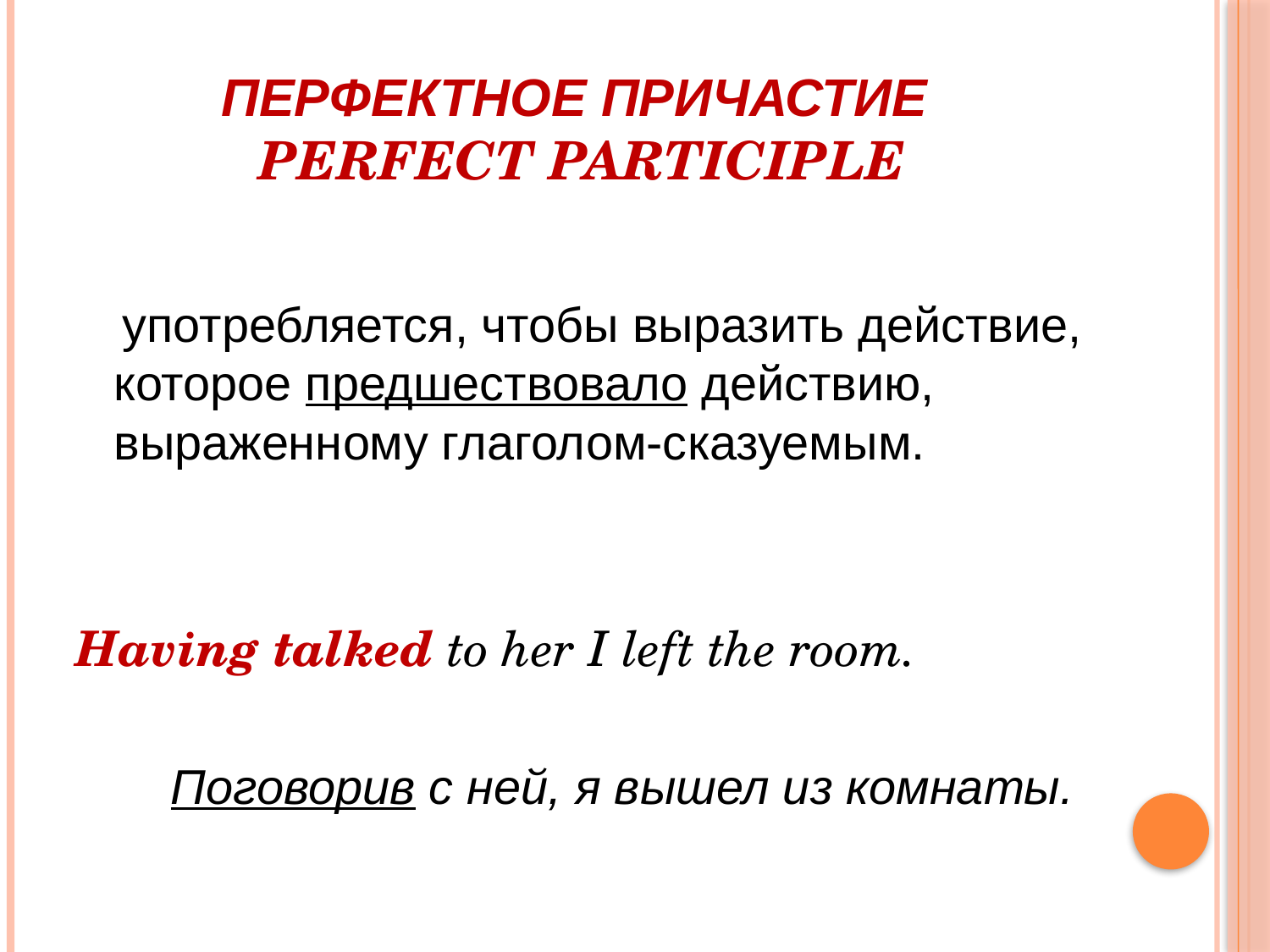

# Перфектное причастие Perfect Participle
    употребляется, чтобы выразить действие, которое предшествовало действию, выраженному глаголом-сказуемым.

Having talked to her I left the room.

       Поговорив с ней, я вышел из комнаты.